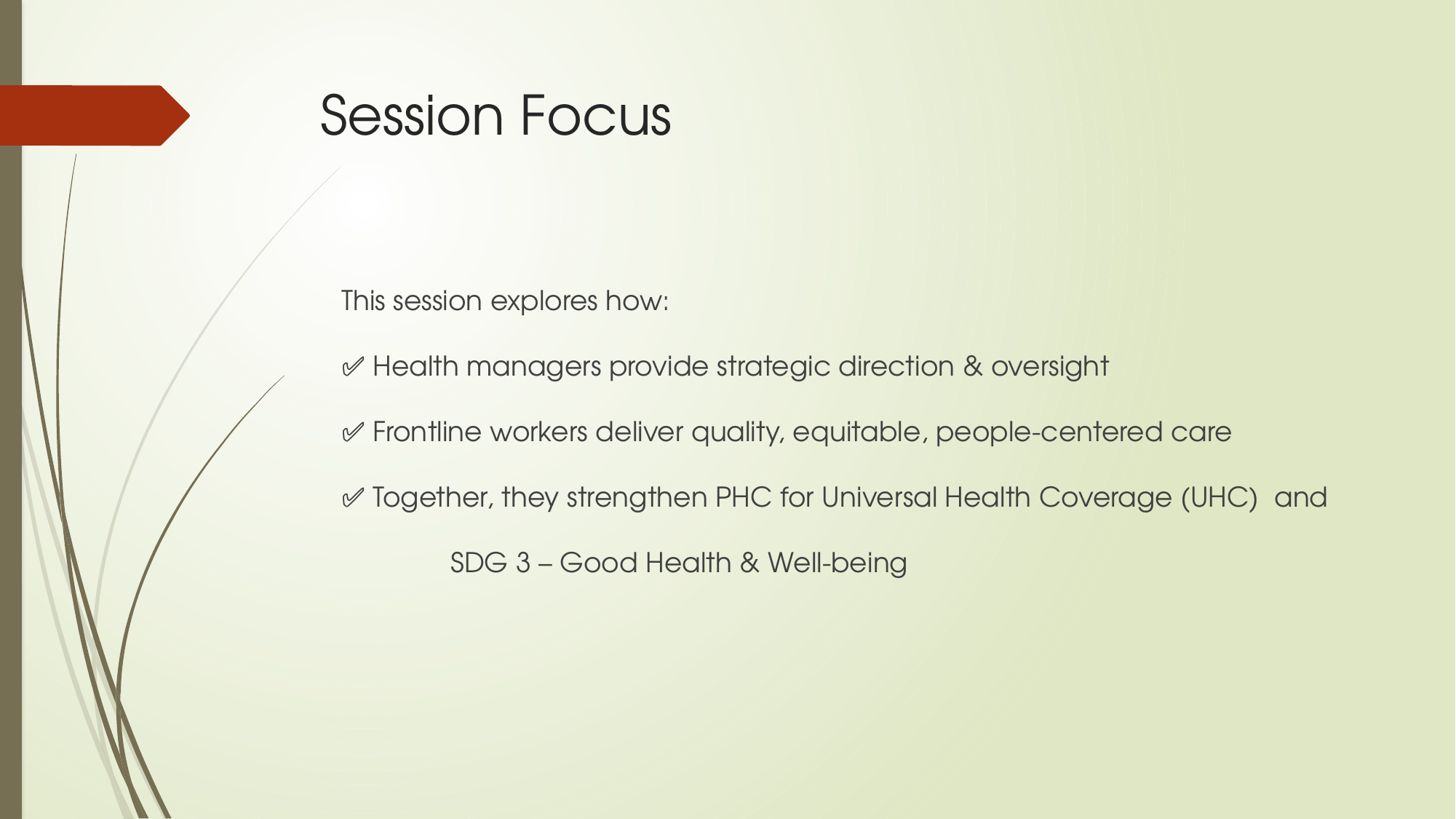

# Session Focus
This session explores how:
✅ Health managers provide strategic direction & oversight
✅ Frontline workers deliver quality, equitable, people-centered care
✅ Together, they strengthen PHC for Universal Health Coverage (UHC)  and 	SDG 3 – Good Health & Well-being